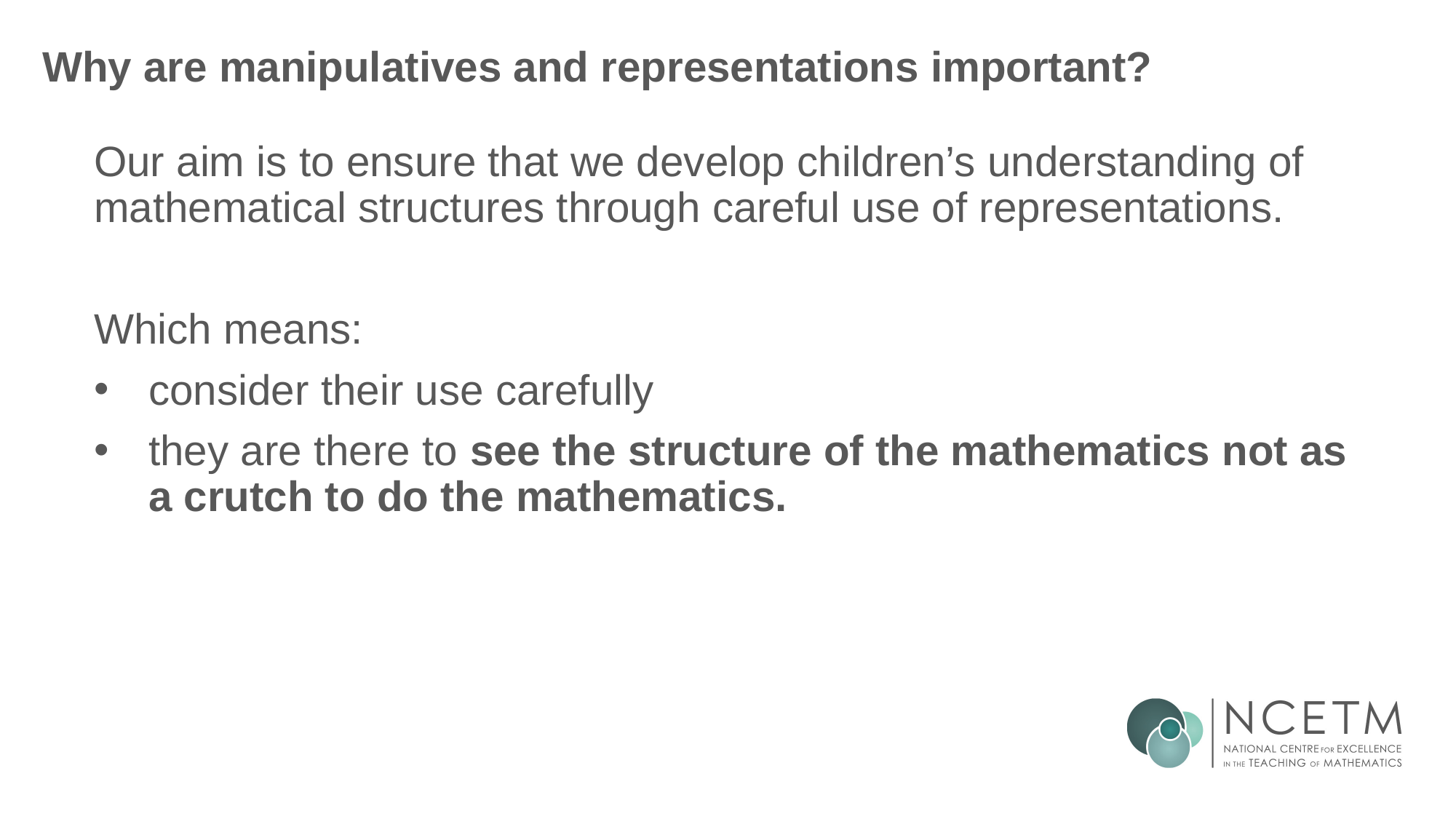

# Why are manipulatives and representations important?
Our aim is to ensure that we develop children’s understanding of mathematical structures through careful use of representations.

Which means:
consider their use carefully
they are there to see the structure of the mathematics not as a crutch to do the mathematics.